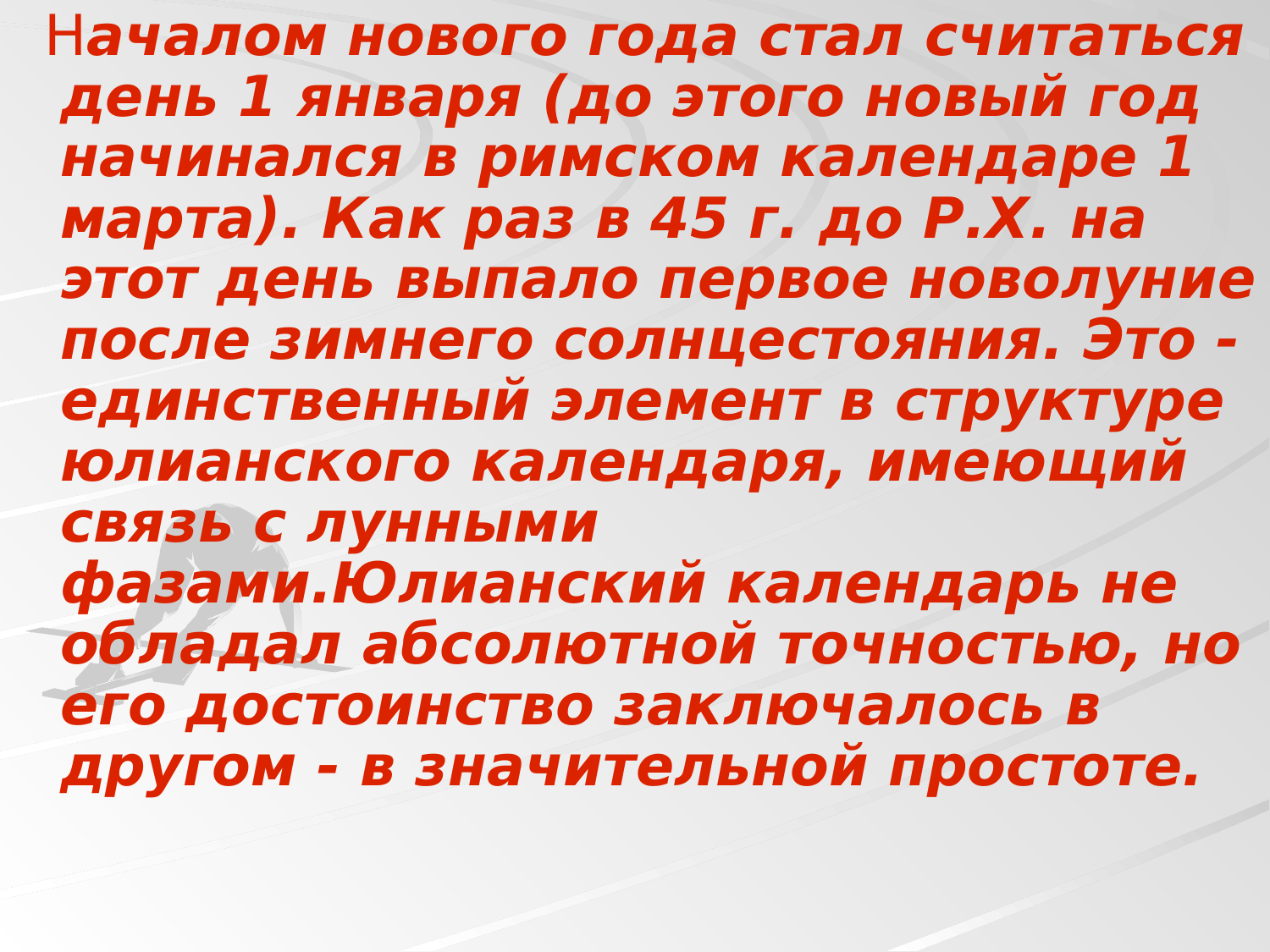

Началом нового года стал считаться день 1 января (до этого новый год начинался в римском календаре 1 марта). Как раз в 45 г. до Р.Х. на этот день выпало первое новолуние после зимнего солнцестояния. Это - единственный элемент в структуре юлианского календаря, имеющий связь с лунными фазами.Юлианский календарь не обладал абсолютной точностью, но его достоинство заключалось в другом - в значительной простоте.